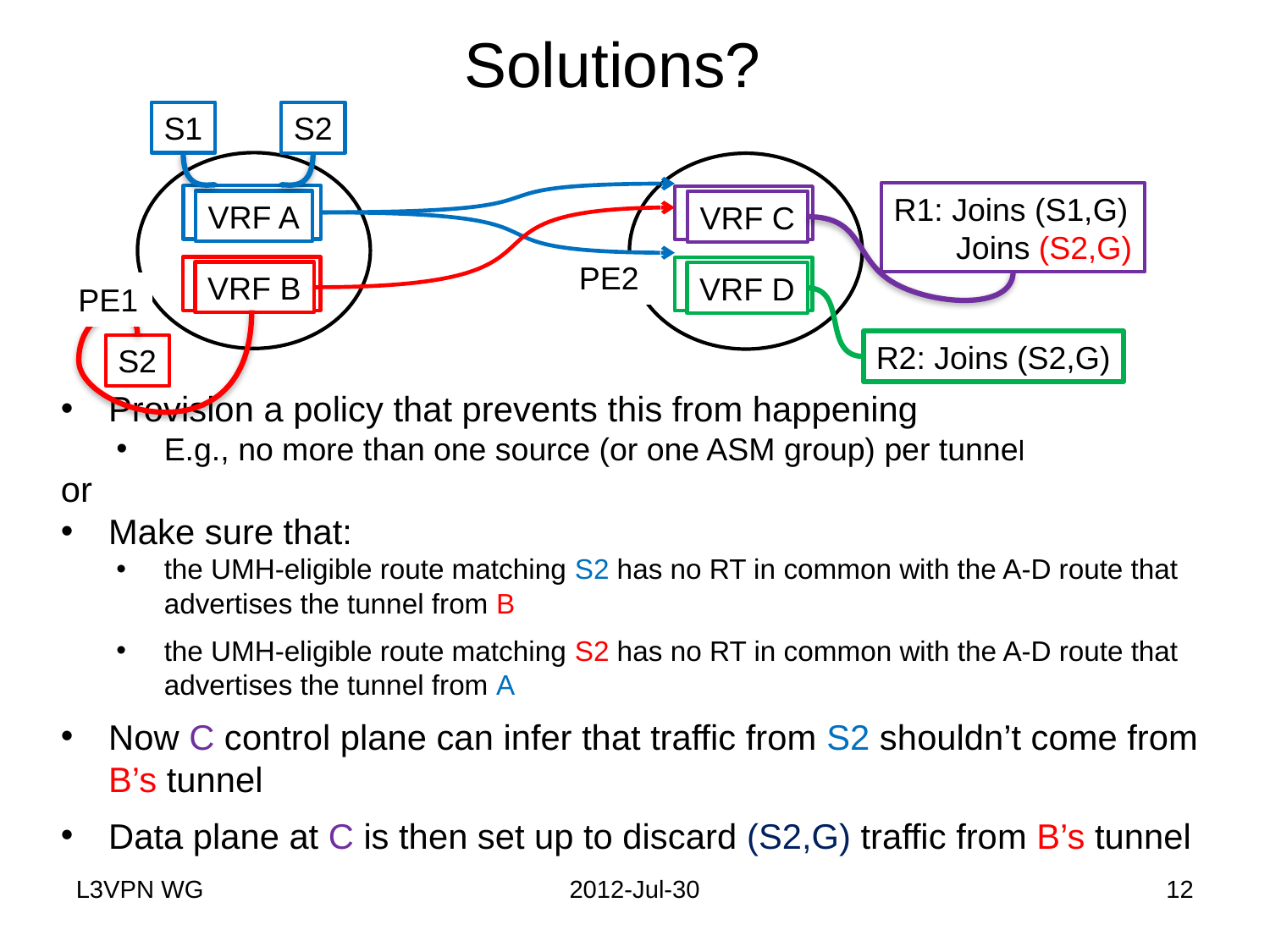

# Solutions?
S1
S2

R1: Joins (S1,G)
       Joins (S2,G)
A
A
VRF A
VRF C
PE2
A
A
VRF B
VRF D
R2: Joins (S2,G)
PE1
S2
Provision a policy that prevents this from happening
E.g., no more than one source (or one ASM group) per tunnel
or
Make sure that:
the UMH-eligible route matching S2 has no RT in common with the A-D route that advertises the tunnel from B
the UMH-eligible route matching S2 has no RT in common with the A-D route that advertises the tunnel from A
Now C control plane can infer that traffic from S2 shouldn’t come from B’s tunnel
Data plane at C is then set up to discard (S2,G) traffic from B’s tunnel

L3VPN WG
2012-Jul-30
12